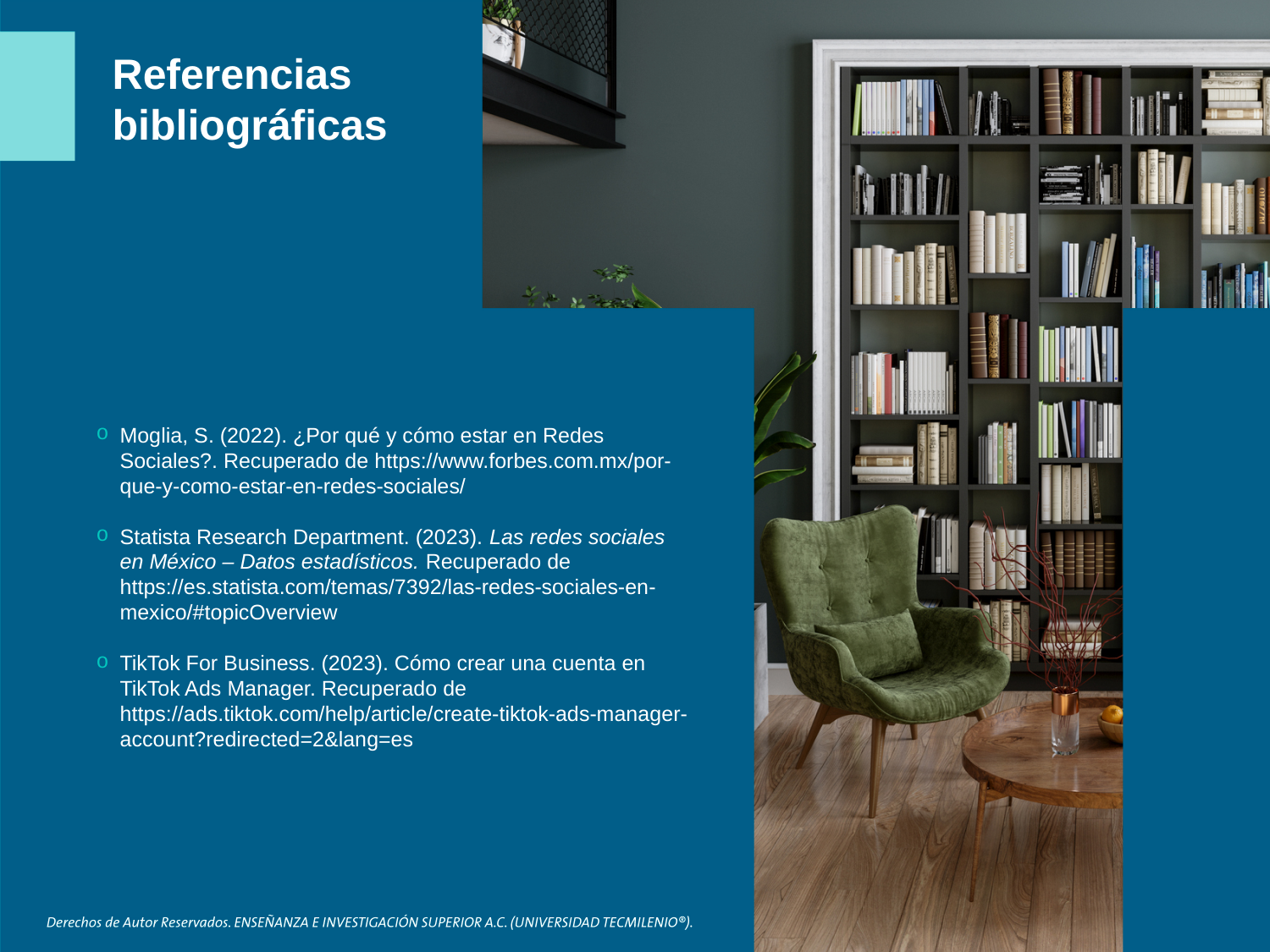

Moglia, S. (2022). ¿Por qué y cómo estar en Redes Sociales?. Recuperado de https://www.forbes.com.mx/por-que-y-como-estar-en-redes-sociales/

Statista Research Department. (2023). Las redes sociales en México – Datos estadísticos. Recuperado de https://es.statista.com/temas/7392/las-redes-sociales-en-mexico/#topicOverview

TikTok For Business. (2023). Cómo crear una cuenta en TikTok Ads Manager. Recuperado de https://ads.tiktok.com/help/article/create-tiktok-ads-manager-account?redirected=2&lang=es